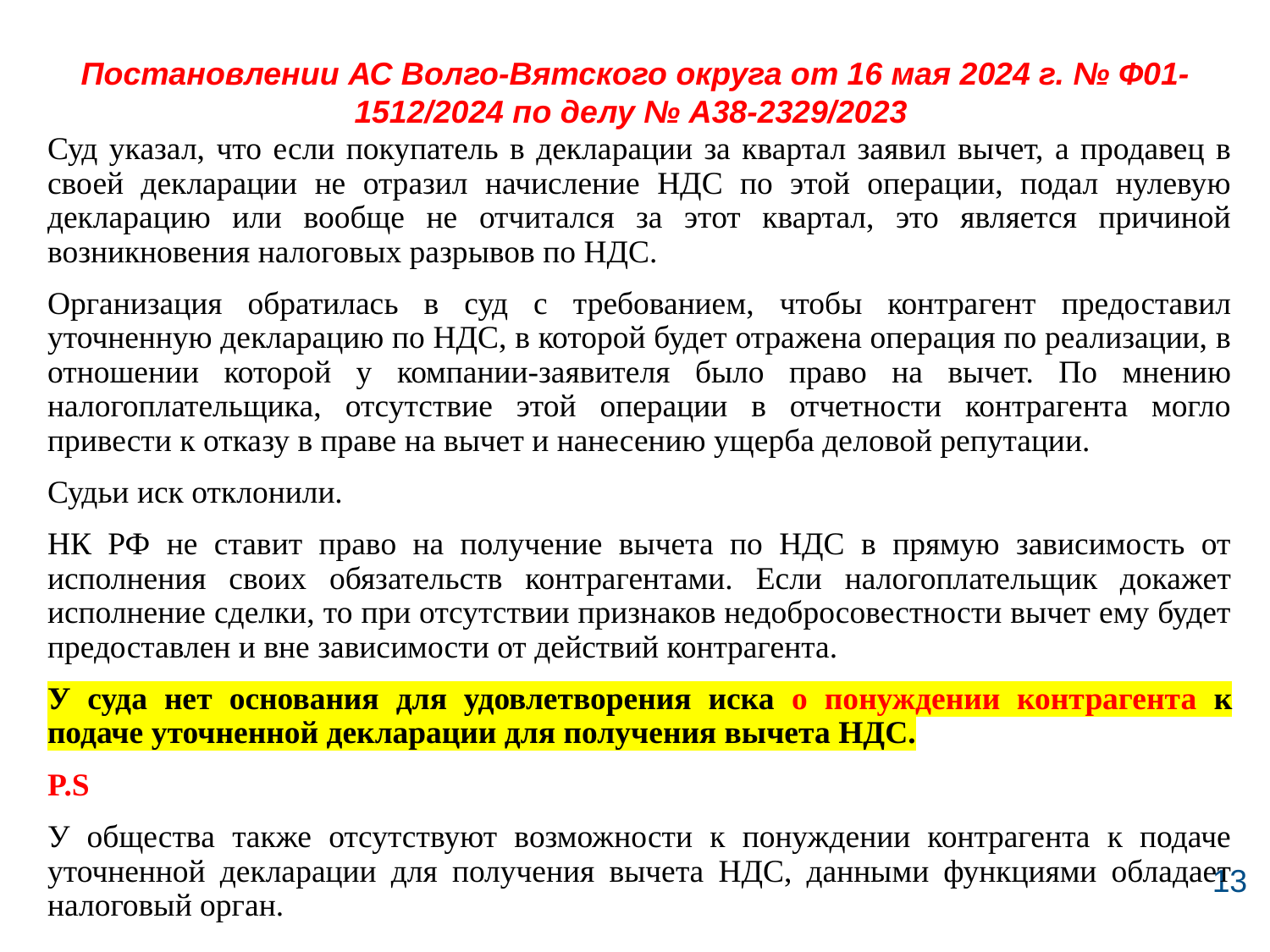

# Постановлении АС Волго-Вятского округа от 16 мая 2024 г. № Ф01-1512/2024 по делу № А38-2329/2023
Суд указал, что если покупатель в декларации за квартал заявил вычет, а продавец в своей декларации не отразил начисление НДС по этой операции, подал нулевую декларацию или вообще не отчитался за этот квартал, это является причиной возникновения налоговых разрывов по НДС.
Организация обратилась в суд с требованием, чтобы контрагент предоставил уточненную декларацию по НДС, в которой будет отражена операция по реализации, в отношении которой у компании-заявителя было право на вычет. По мнению налогоплательщика, отсутствие этой операции в отчетности контрагента могло привести к отказу в праве на вычет и нанесению ущерба деловой репутации.
Судьи иск отклонили.
НК РФ не ставит право на получение вычета по НДС в прямую зависимость от исполнения своих обязательств контрагентами. Если налогоплательщик докажет исполнение сделки, то при отсутствии признаков недобросовестности вычет ему будет предоставлен и вне зависимости от действий контрагента.
У суда нет основания для удовлетворения иска о понуждении контрагента к подаче уточненной декларации для получения вычета НДС.
P.S
У общества также отсутствуют возможности к понуждении контрагента к подаче уточненной декларации для получения вычета НДС, данными функциями обладает налоговый орган.